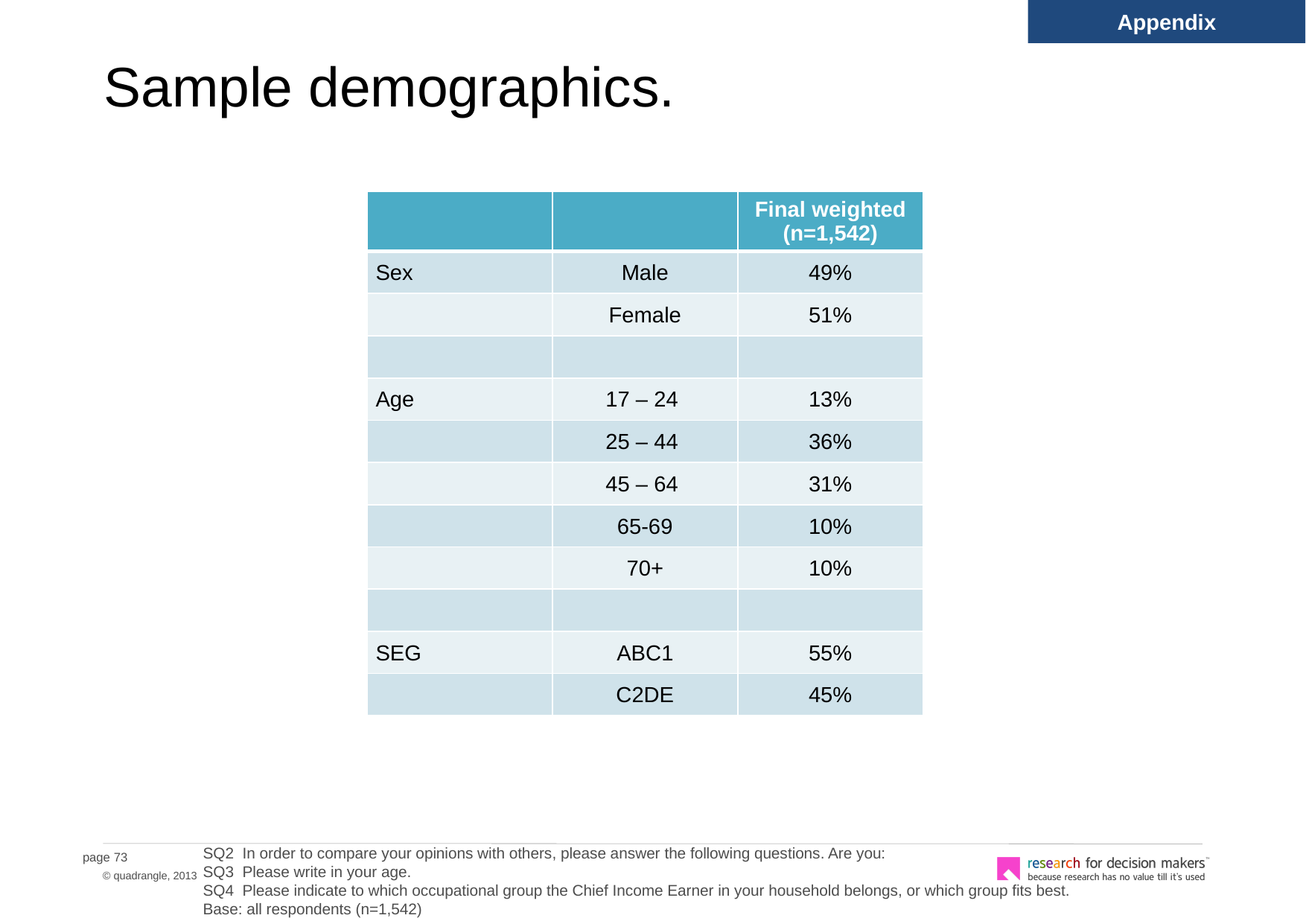

Appendix
# Sample demographics.
|  |  | Final weighted (n=1,542) |
| --- | --- | --- |
| Sex | Male | 49% |
|  | Female | 51% |
|  |  |  |
| Age | 17 – 24 | 13% |
|  | 25 – 44 | 36% |
|  | 45 – 64 | 31% |
|  | 65-69 | 10% |
|  | 70+ | 10% |
|  |  |  |
| SEG | ABC1 | 55% |
|  | C2DE | 45% |
SQ2  In order to compare your opinions with others, please answer the following questions. Are you:
SQ3  Please write in your age.
SQ4  Please indicate to which occupational group the Chief Income Earner in your household belongs, or which group fits best.
Base: all respondents (n=1,542)